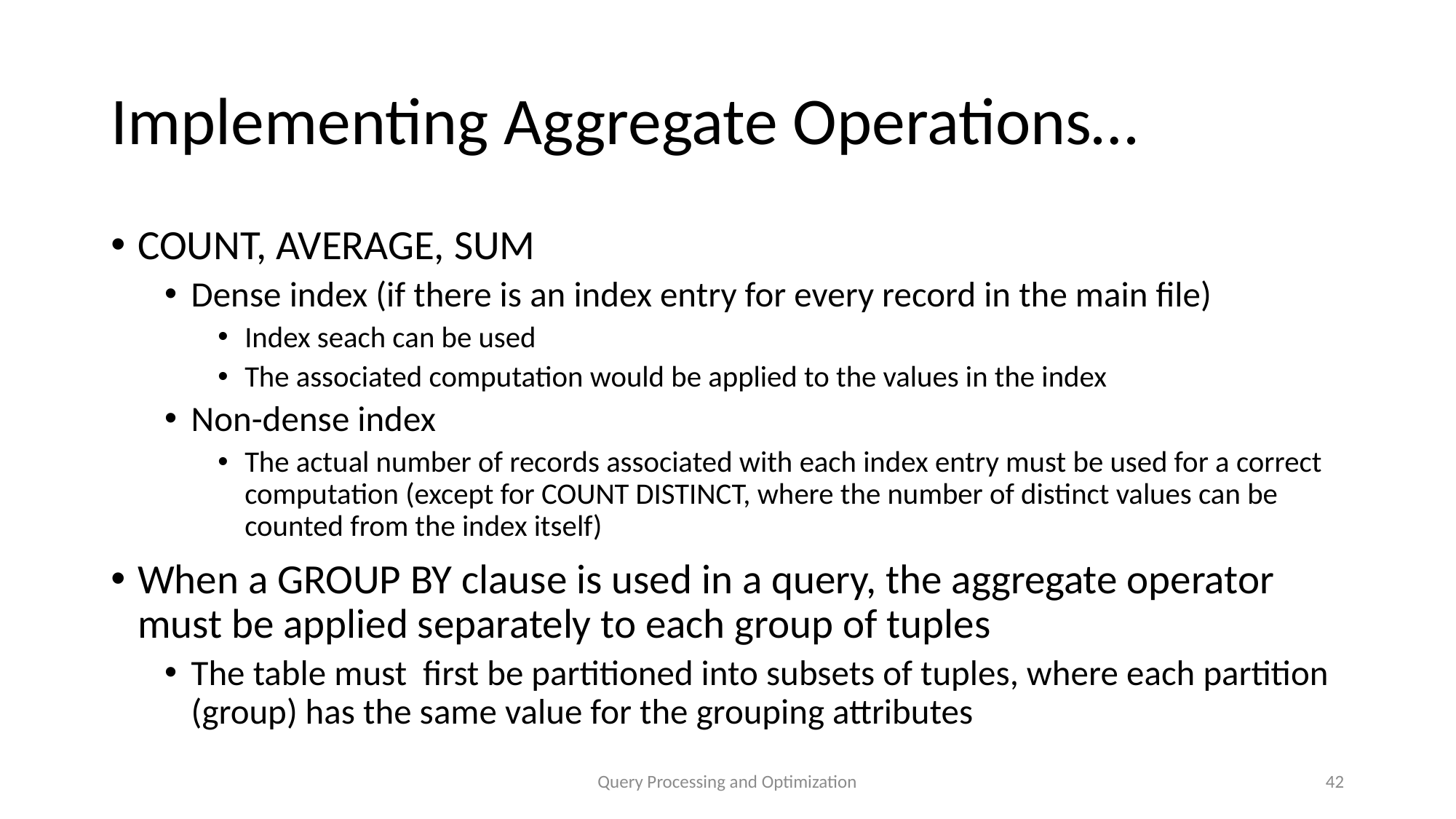

# Implementing Aggregate Operations…
COUNT, AVERAGE, SUM
Dense index (if there is an index entry for every record in the main file)
Index seach can be used
The associated computation would be applied to the values in the index
Non-dense index
The actual number of records associated with each index entry must be used for a correct computation (except for COUNT DISTINCT, where the number of distinct values can be counted from the index itself)
When a GROUP BY clause is used in a query, the aggregate operator must be applied separately to each group of tuples
The table must  first be partitioned into subsets of tuples, where each partition (group) has the same value for the grouping attributes

Query Processing and Optimization
42